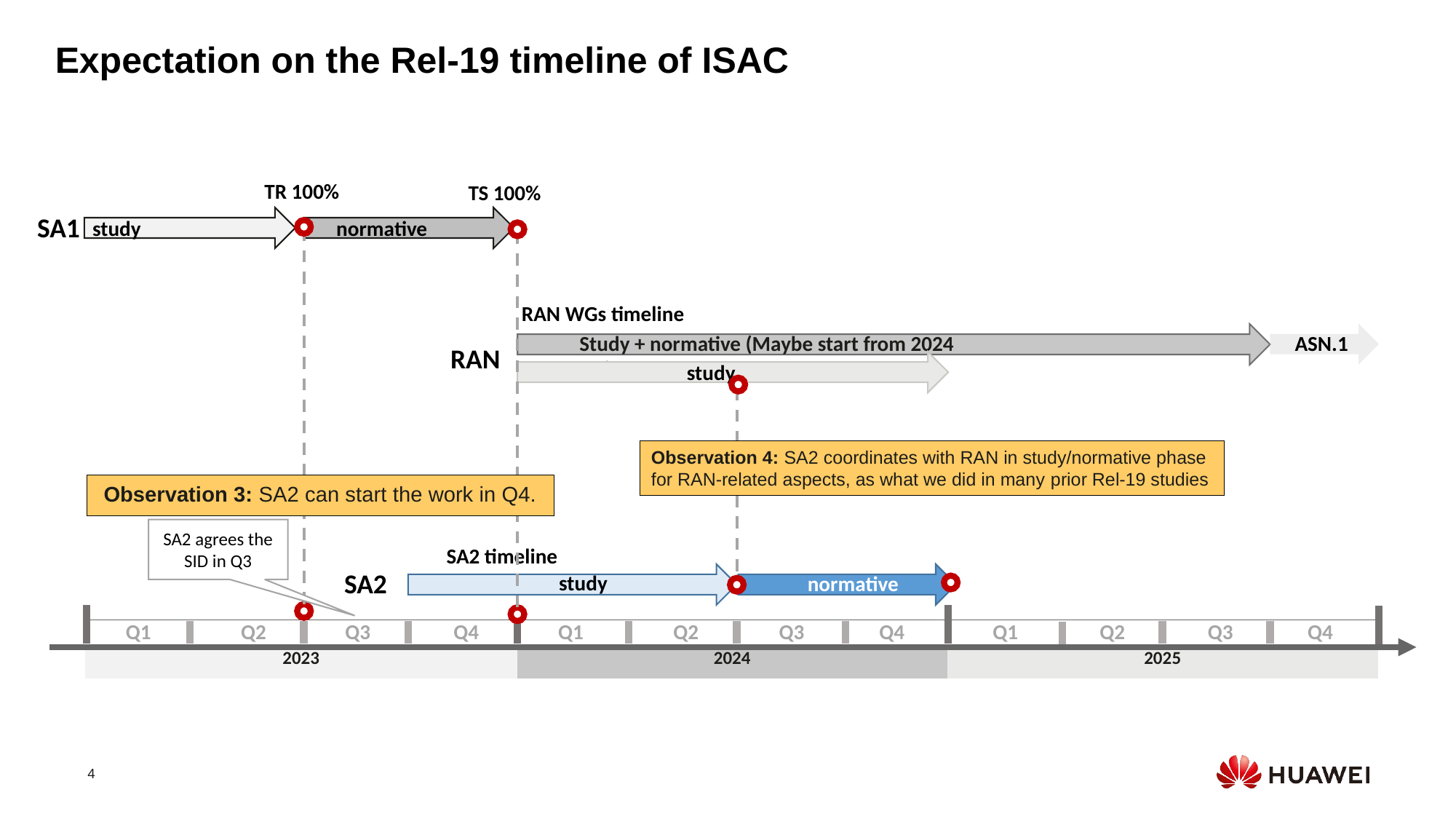

Expectation on the Rel-19 timeline of ISAC
TR 100%
TS 100%
SA1

normative
study

RAN WGs timeline

ASN.1
Study + normative (Maybe start from 2024 Q2)
RAN

study

Observation 4: SA2 coordinates with RAN in study/normative phase for RAN-related aspects, as what we did in many prior Rel-19 studies
 Observation 3: SA2 can start the work in Q4.
SA2 agrees the SID in Q3
SA2 timeline
SA2

study

normative

Q1
Q2
Q3
Q4
Q1
Q2
Q3
Q4
Q1
Q2
Q3
Q4
| 2023 | 2024 | 2025 |
| --- | --- | --- |